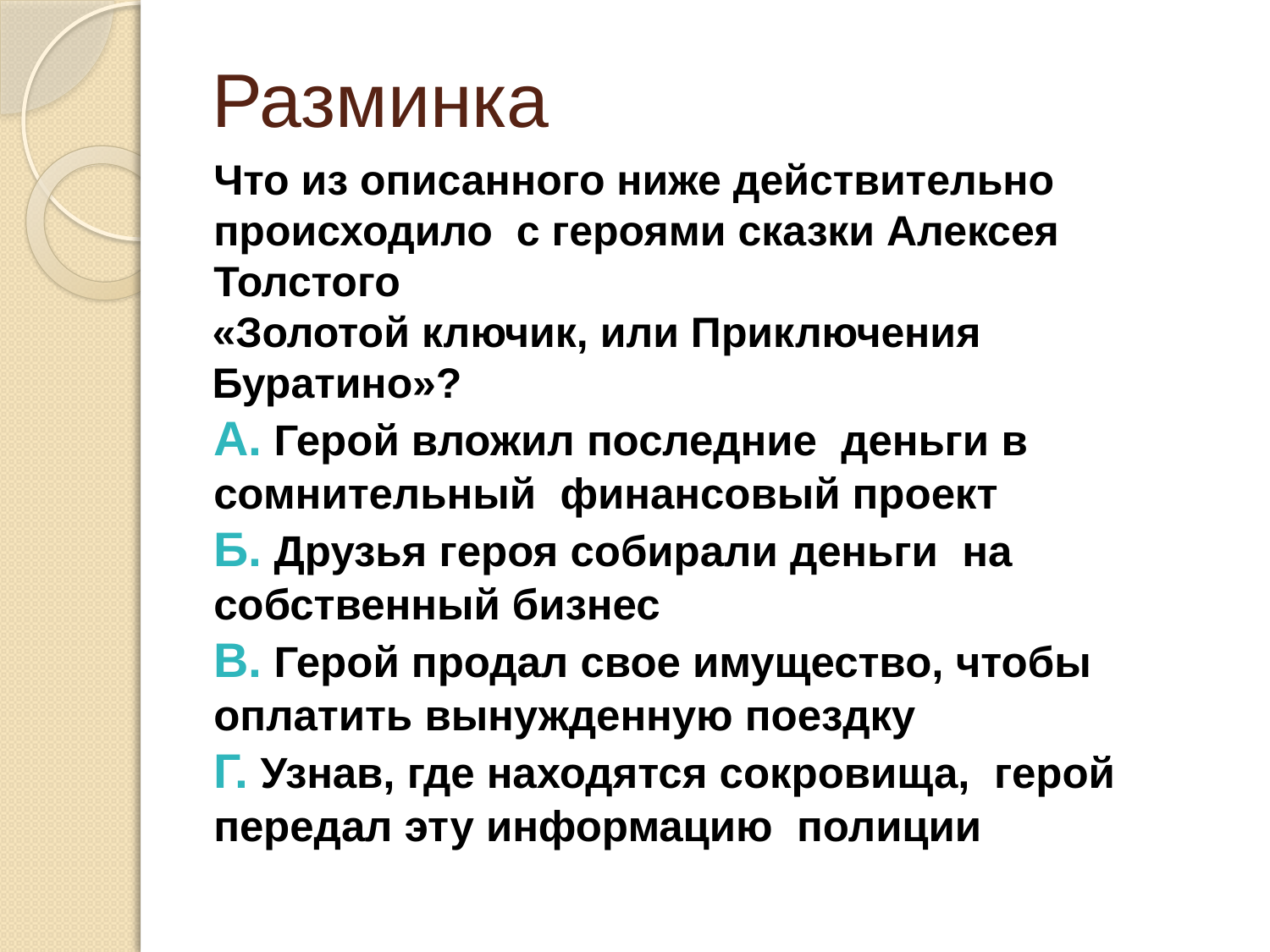

# Разминка
Что из описанного ниже действительно происходило  с героями сказки Алексея Толстого
«Золотой ключик, или Приключения Буратино»?
А. Герой вложил последние  деньги в сомнительный  финансовый проект
Б. Друзья героя собирали деньги  на собственный бизнес
В. Герой продал свое имущество, чтобы оплатить вынужденную поездку
Г. Узнав, где находятся сокровища,  герой передал эту информацию  полиции